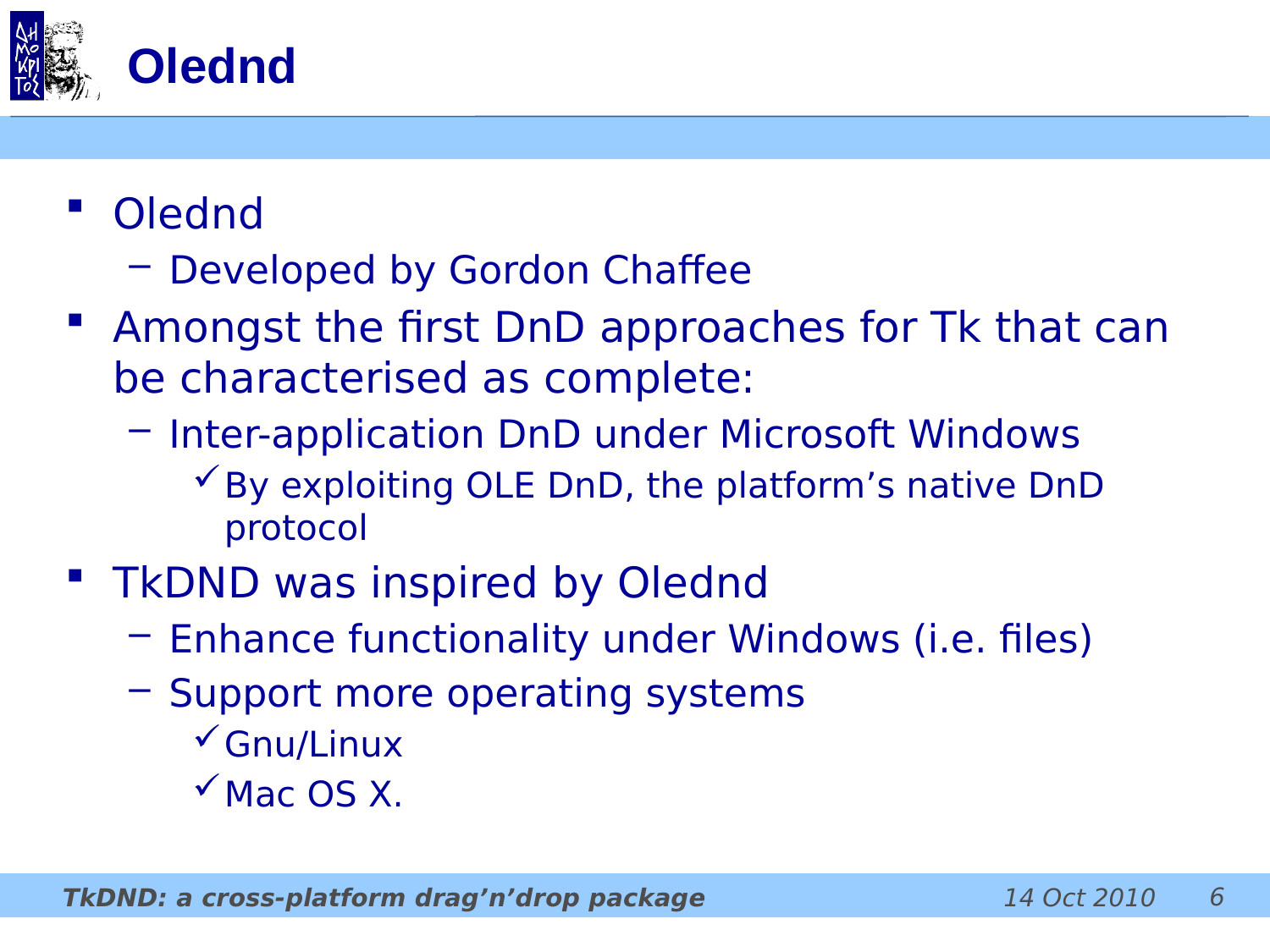

# Olednd
Olednd
Developed by Gordon Chaffee
Amongst the first DnD approaches for Tk that can be characterised as complete:
Inter-application DnD under Microsoft Windows
By exploiting OLE DnD, the platform’s native DnD protocol
TkDND was inspired by Olednd
Enhance functionality under Windows (i.e. files)
Support more operating systems
Gnu/Linux
Mac OS X.
6
TkDND: a cross-platform drag’n’drop package
14 Oct 2010